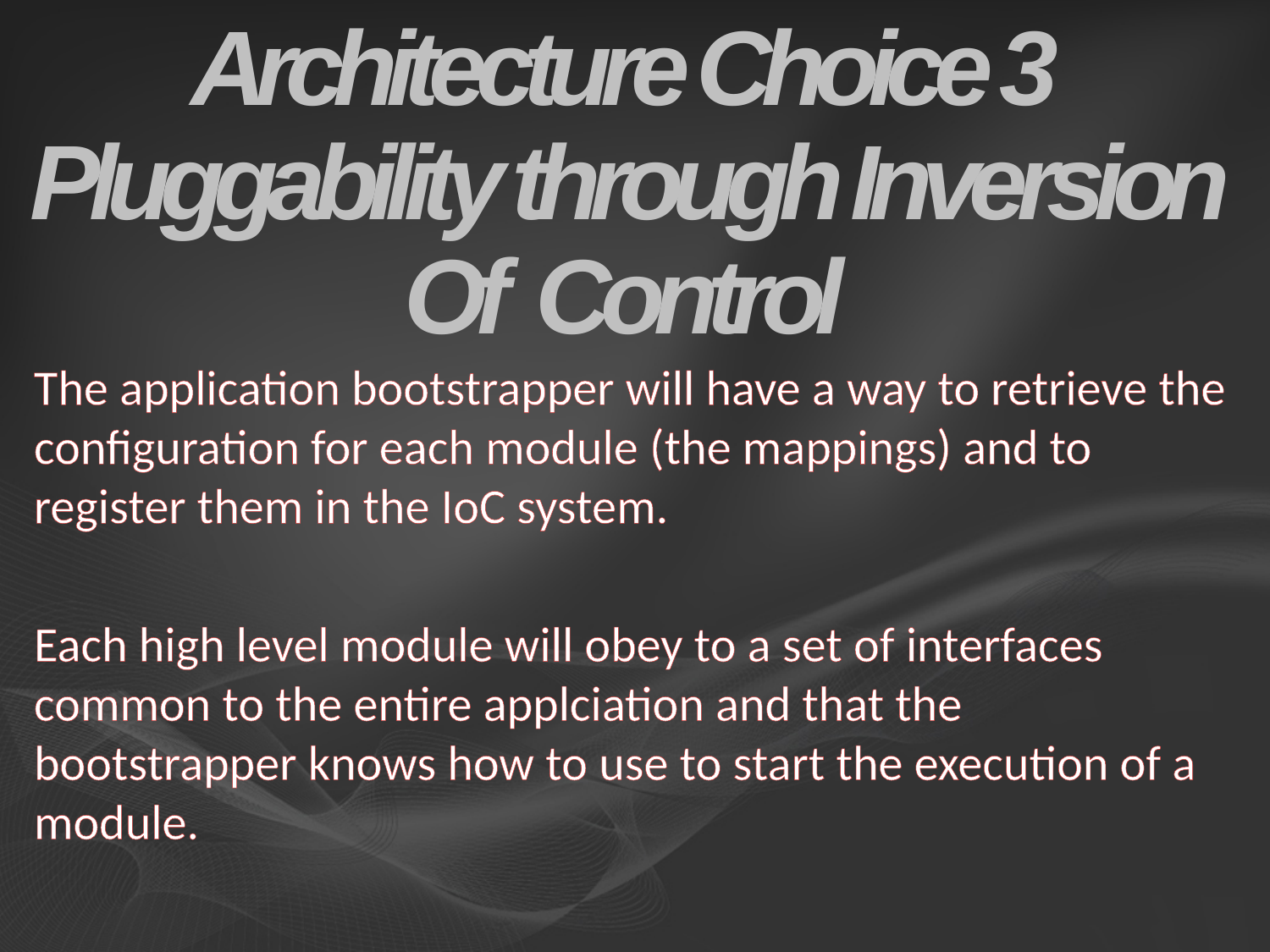

# Architecture Choice 3 Pluggability through Inversion Of  Control
The application bootstrapper will have a way to retrieve the configuration for each module (the mappings) and to register them in the IoC system.

Each high level module will obey to a set of interfaces common to the entire applciation and that the bootstrapper knows how to use to start the execution of a module.